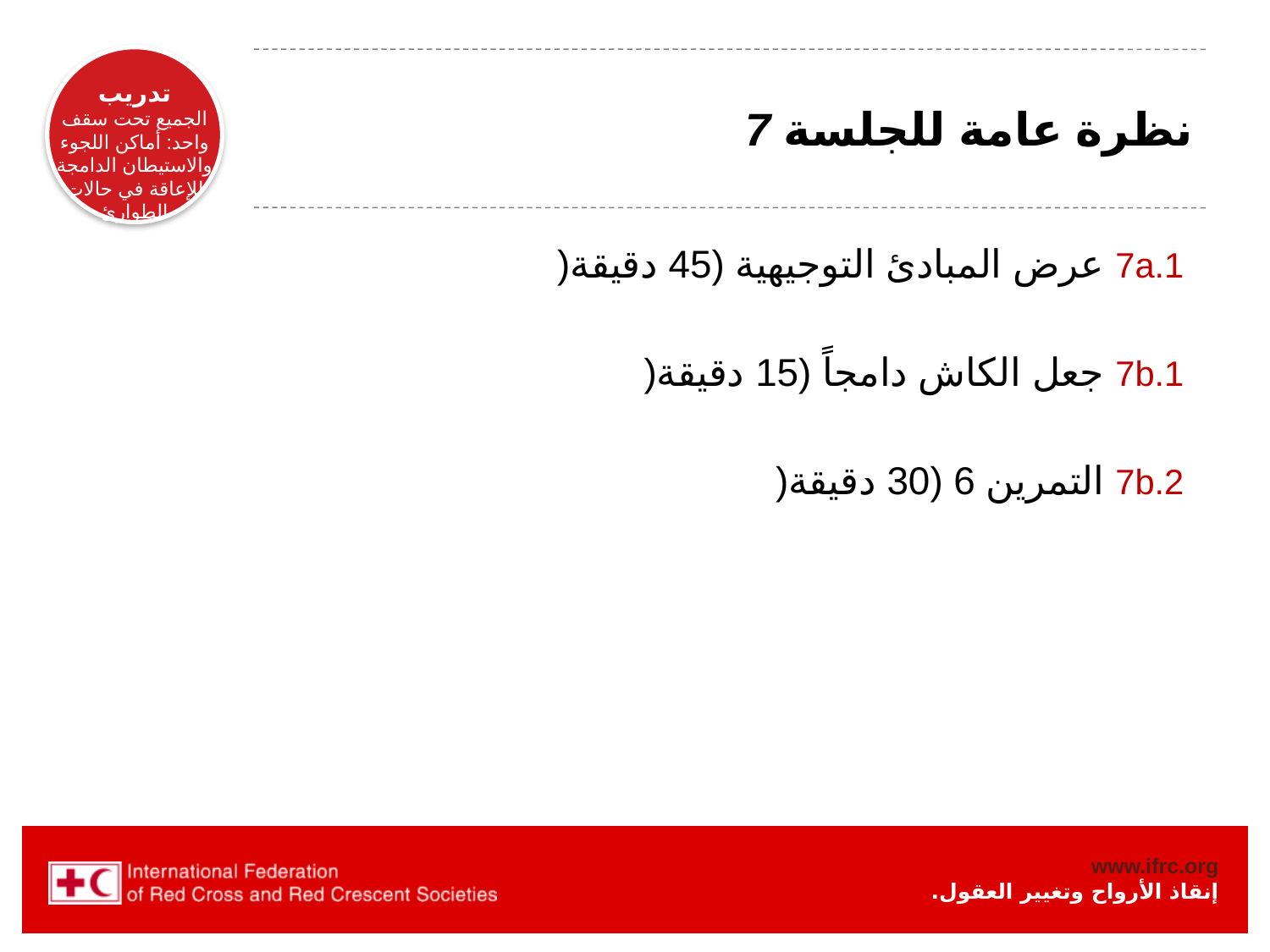

# نظرة عامة للجلسة 7
 7a.1 عرض المبادئ التوجيهية (45 دقيقة(

 7b.1 جعل الكاش دامجاً (15 دقيقة(

 7b.2 التمرين 6 (30 دقيقة(